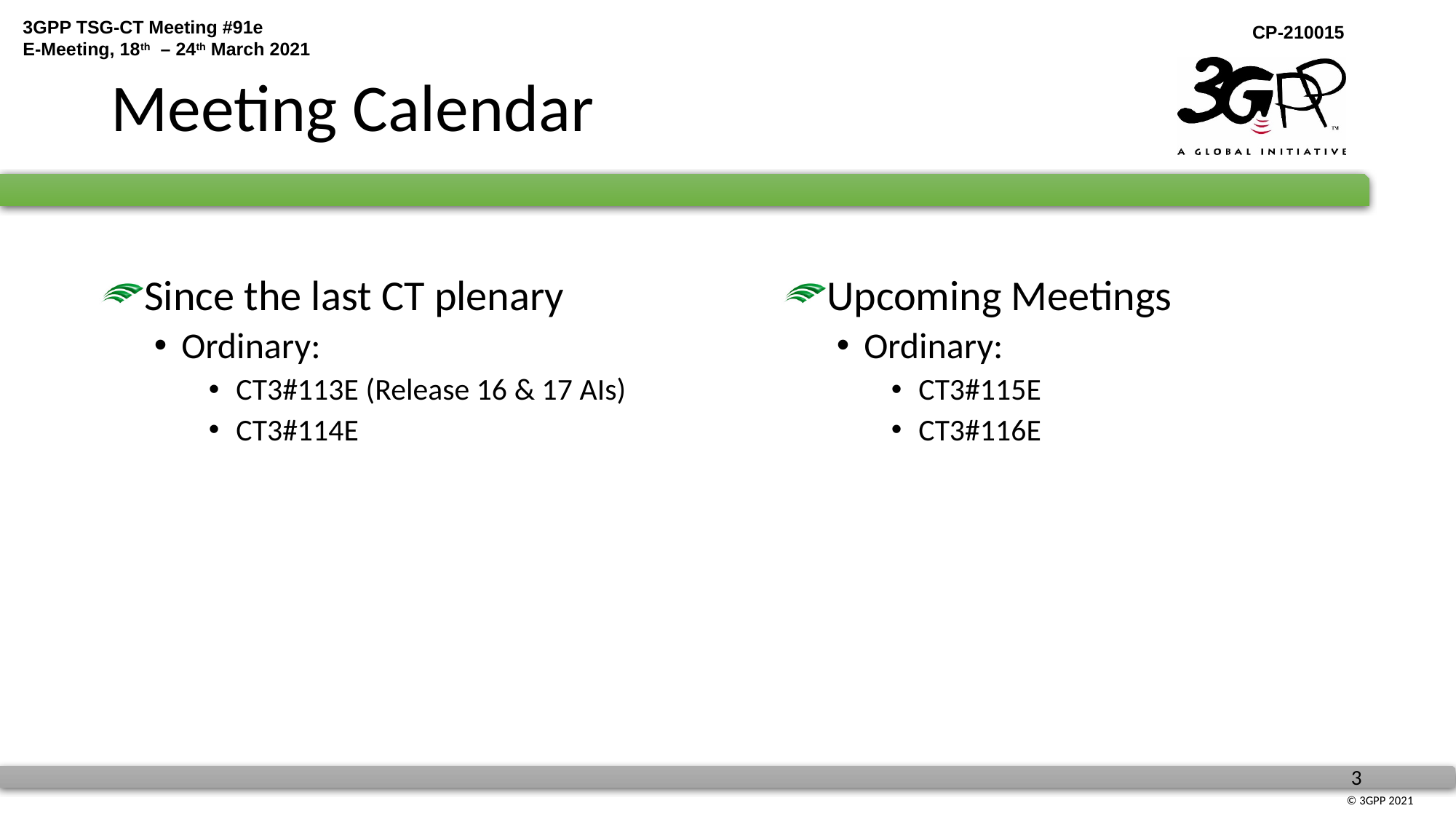

# Meeting Calendar
Since the last CT plenary
Ordinary:
CT3#113E (Release 16 & 17 AIs)
CT3#114E

Upcoming Meetings
Ordinary:
CT3#115E
CT3#116E